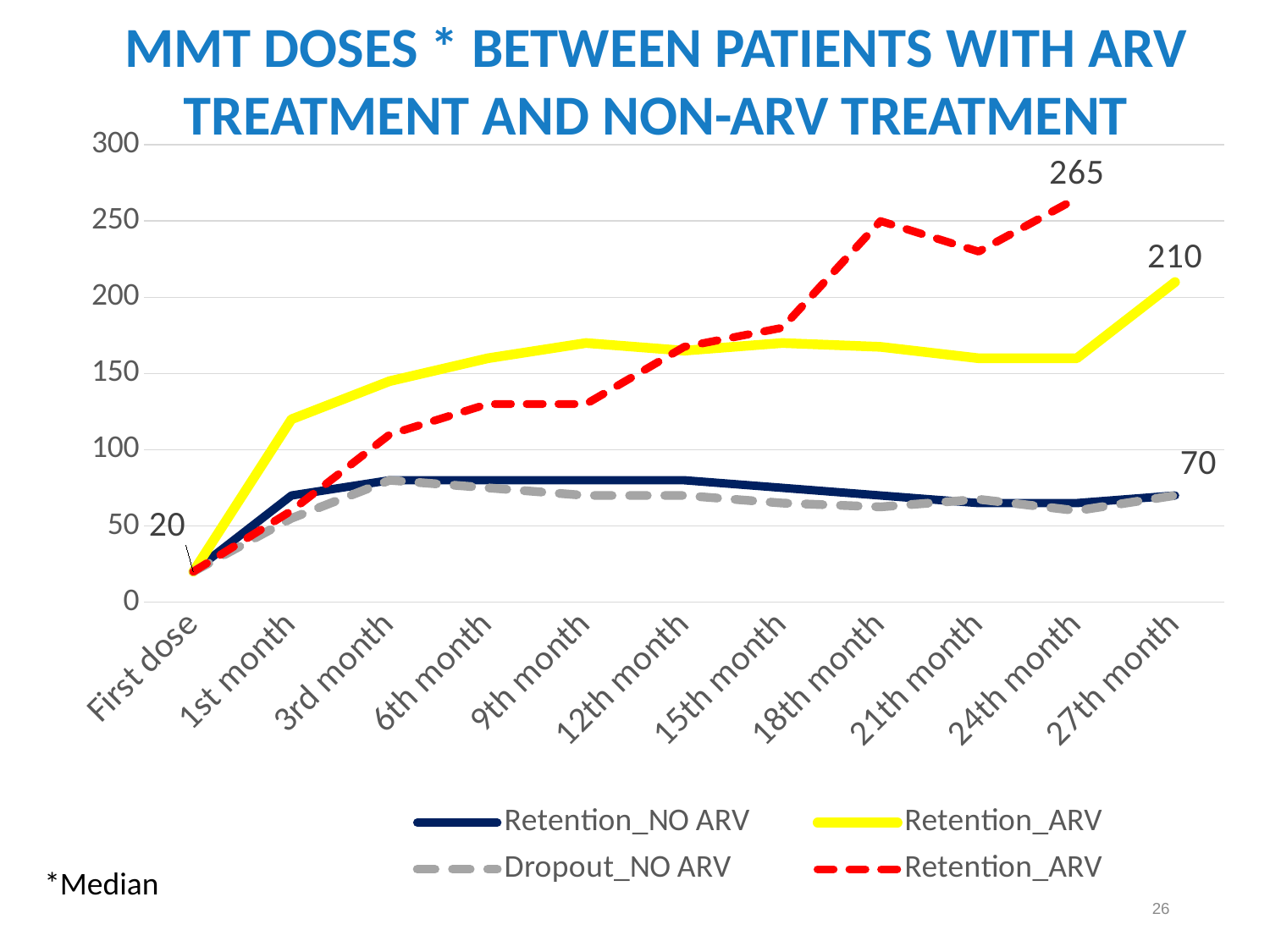

MMT DOSES * BETWEEN PATIENTS WITH ARV TREATMENT AND NON-ARV TREATMENT

### Chart

| Category | Retention_NO ARV | Retention_ARV | Dropout_NO ARV | Retention_ARV |
|---|---|---|---|---|
| First dose | 20.0 | 20.0 | 20.0 | 20.0 |
| 1st month | 70.0 | 120.0 | 55.0 | 60.0 |
| 3rd month | 80.0 | 145.0 | 80.0 | 110.0 |
| 6th month | 80.0 | 160.0 | 75.0 | 130.0 |
| 9th month | 80.0 | 170.0 | 70.0 | 130.0 |
| 12th month | 80.0 | 165.0 | 70.0 | 167.5 |
| 15th month | 75.0 | 170.0 | 65.0 | 180.0 |
| 18th month | 70.0 | 167.5 | 62.5 | 250.0 |
| 21th month | 65.0 | 160.0 | 67.5 | 230.0 |
| 24th month | 65.0 | 160.0 | 60.0 | 265.0 |
| 27th month | 70.0 | 210.0 | 70.0 | None |
*Median
26